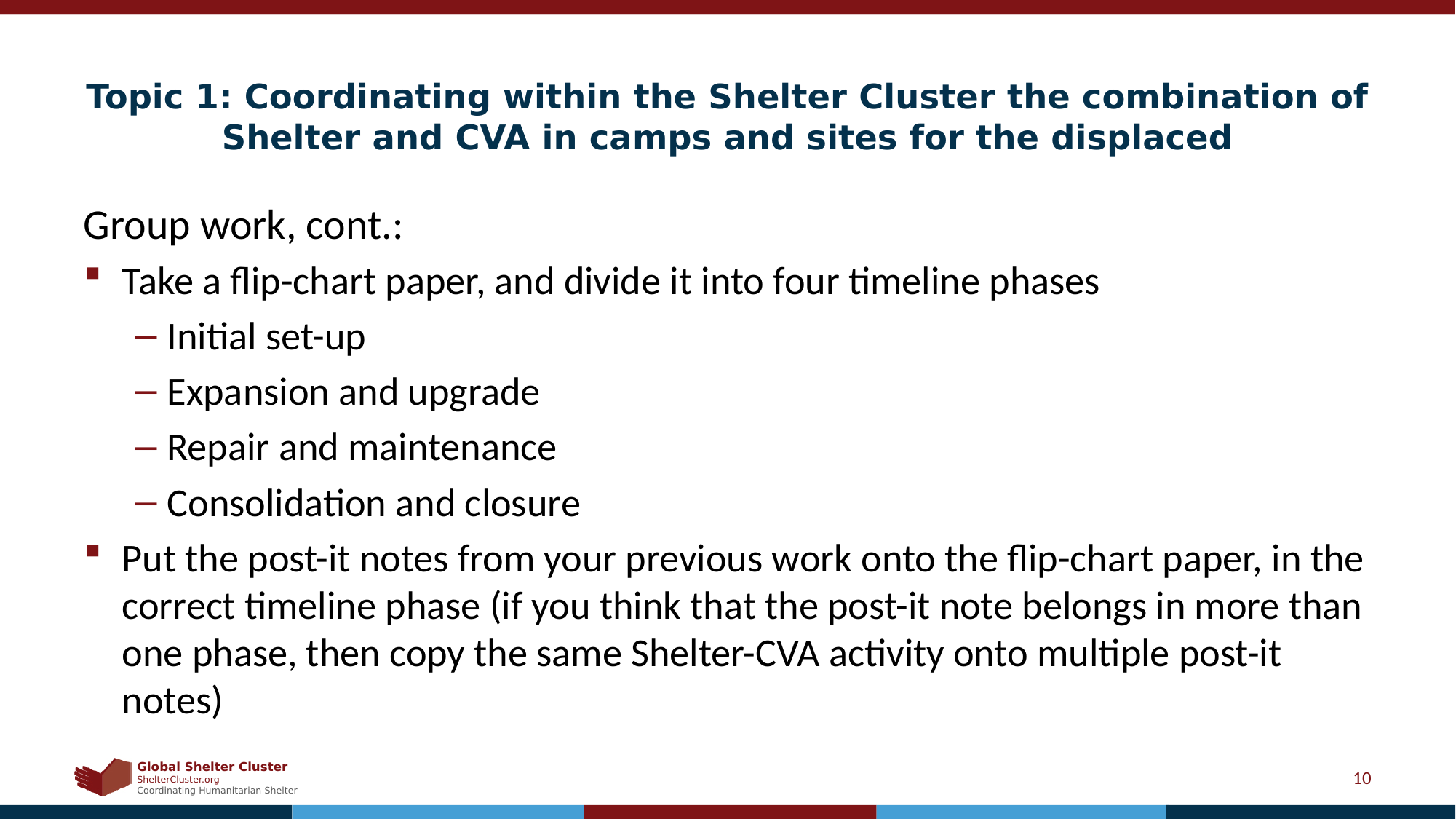

# Topic 1: Coordinating within the Shelter Cluster the combination of Shelter and CVA in camps and sites for the displaced
Group work, cont.:
Take a flip-chart paper, and divide it into four timeline phases
Initial set-up
Expansion and upgrade
Repair and maintenance
Consolidation and closure
Put the post-it notes from your previous work onto the flip-chart paper, in the correct timeline phase (if you think that the post-it note belongs in more than one phase, then copy the same Shelter-CVA activity onto multiple post-it notes)

10